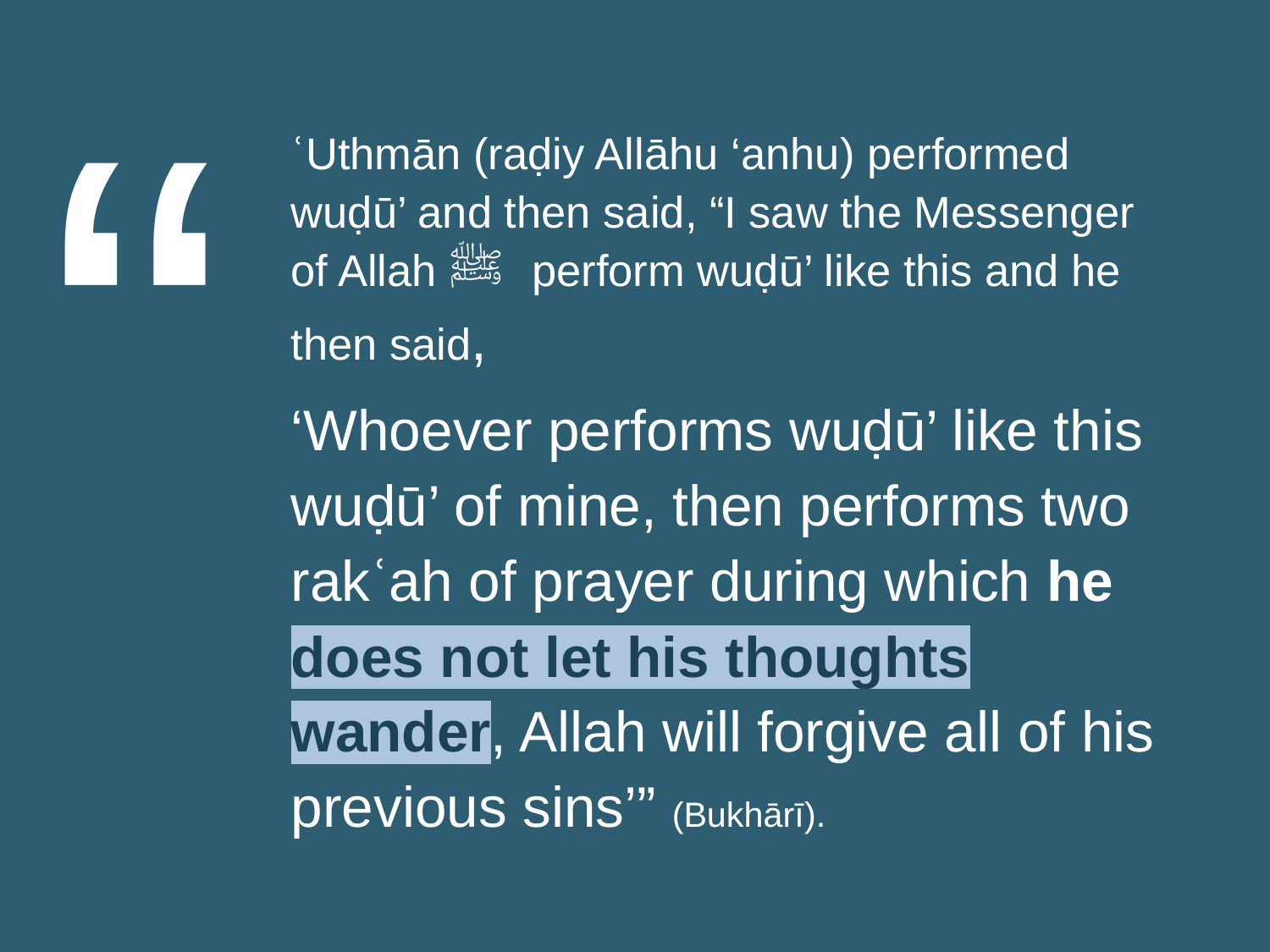

ʿUthmān (raḍiy Allāhu ‘anhu) performed wuḍū’ and then said, “I saw the Messenger of Allah ﷺ  perform wuḍū’ like this and he then said,
‘Whoever performs wuḍū’ like this wuḍū’ of mine, then performs two rakʿah of prayer during which he does not let his thoughts wander, Allah will forgive all of his previous sins’” (Bukhārī).
# “